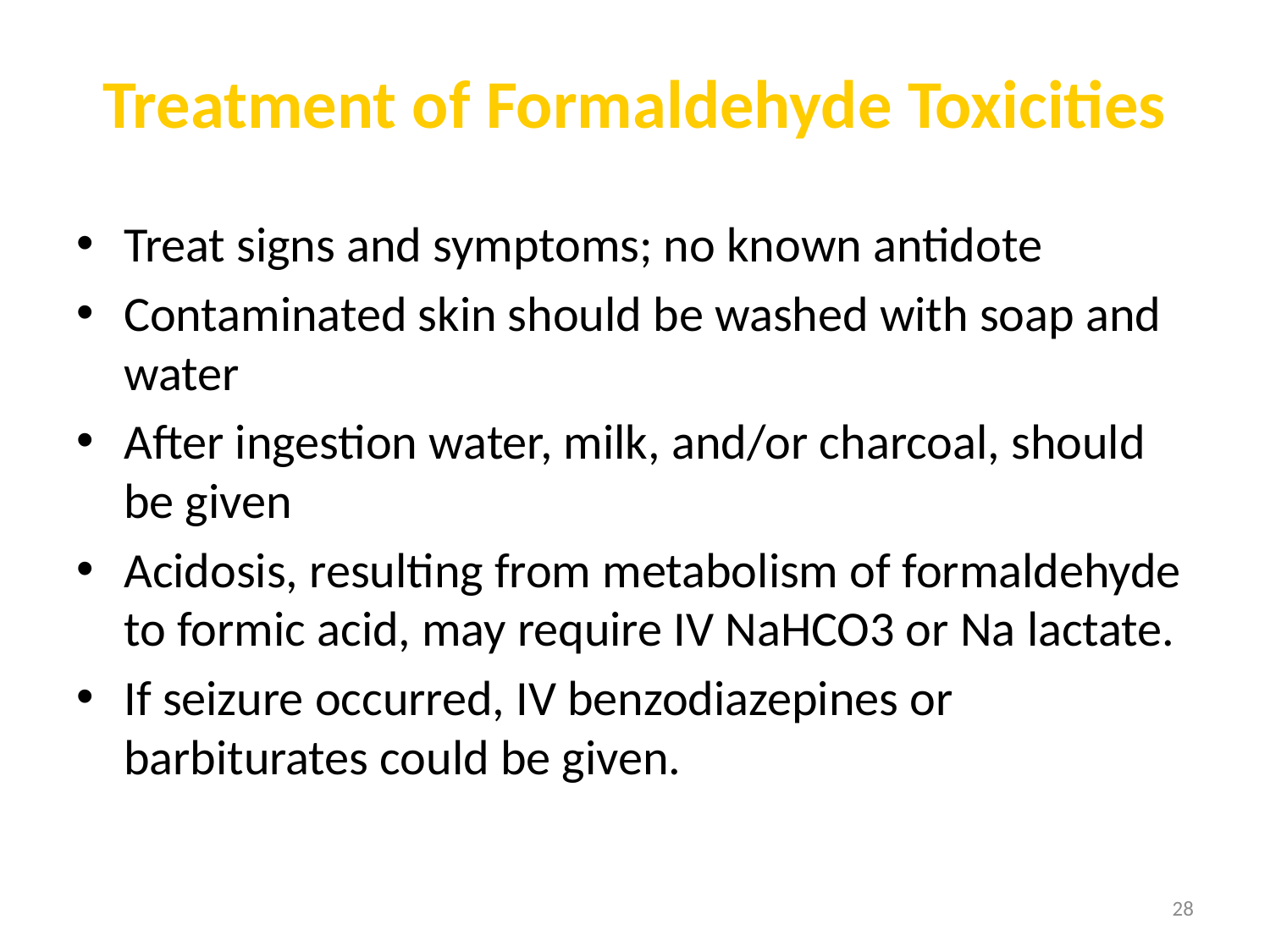

# Treatment of Formaldehyde Toxicities

Treat signs and symptoms; no known antidote
Contaminated skin should be washed with soap and water
After ingestion water, milk, and/or charcoal, should be given
Acidosis, resulting from metabolism of formaldehyde to formic acid, may require IV NaHCO3 or Na lactate.
If seizure occurred, IV benzodiazepines or barbiturates could be given.

28